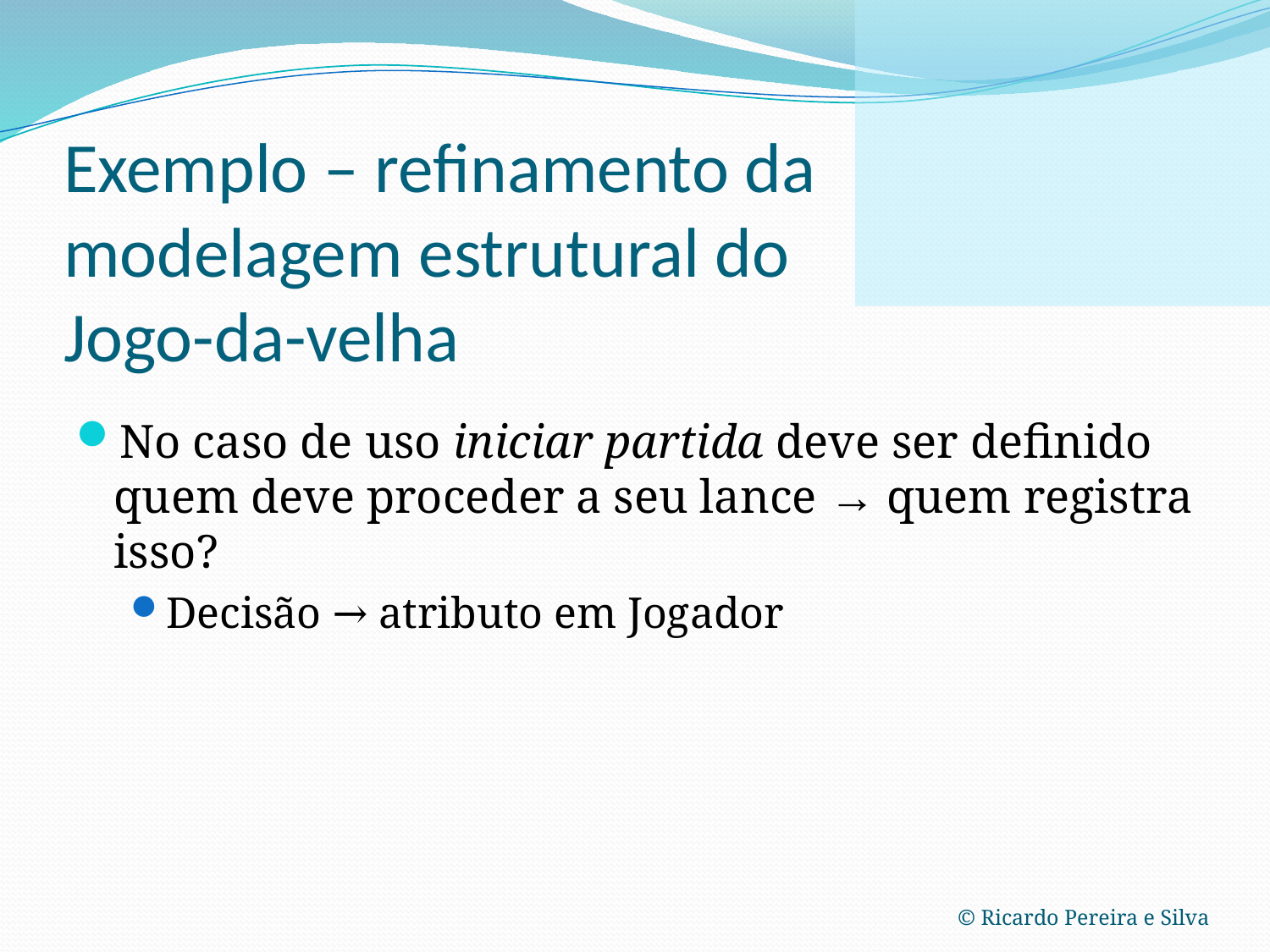

# Exemplo – refinamento da modelagem estrutural do Jogo-da-velha
No caso de uso iniciar partida deve ser definido quem deve proceder a seu lance → quem registra isso?
Decisão → atributo em Jogador

© Ricardo Pereira e Silva